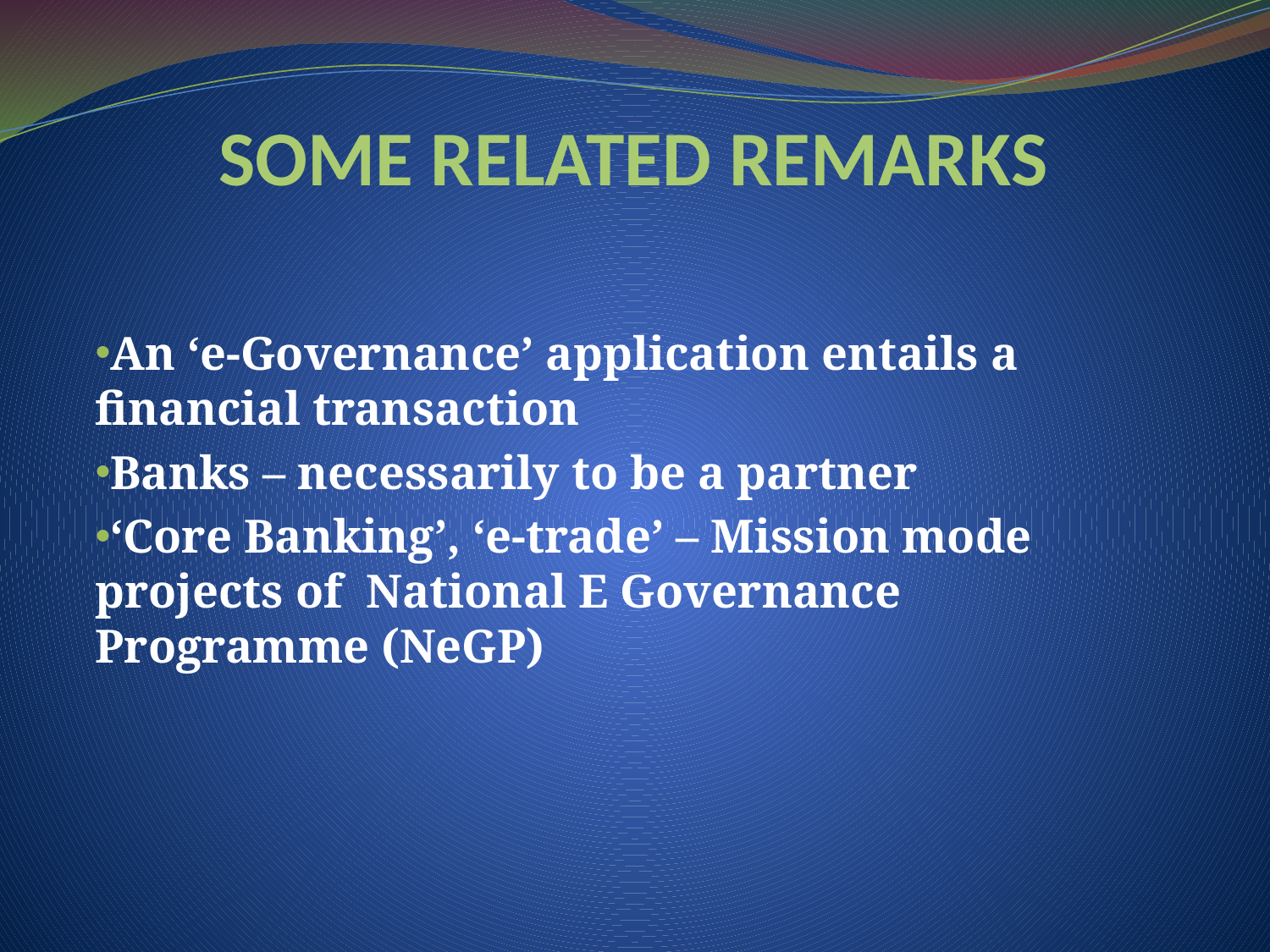

# SOME RELATED REMARKS

An ‘e-Governance’ application entails a financial transaction
Banks – necessarily to be a partner
‘Core Banking’, ‘e-trade’ – Mission mode projects of  National E Governance Programme (NeGP)